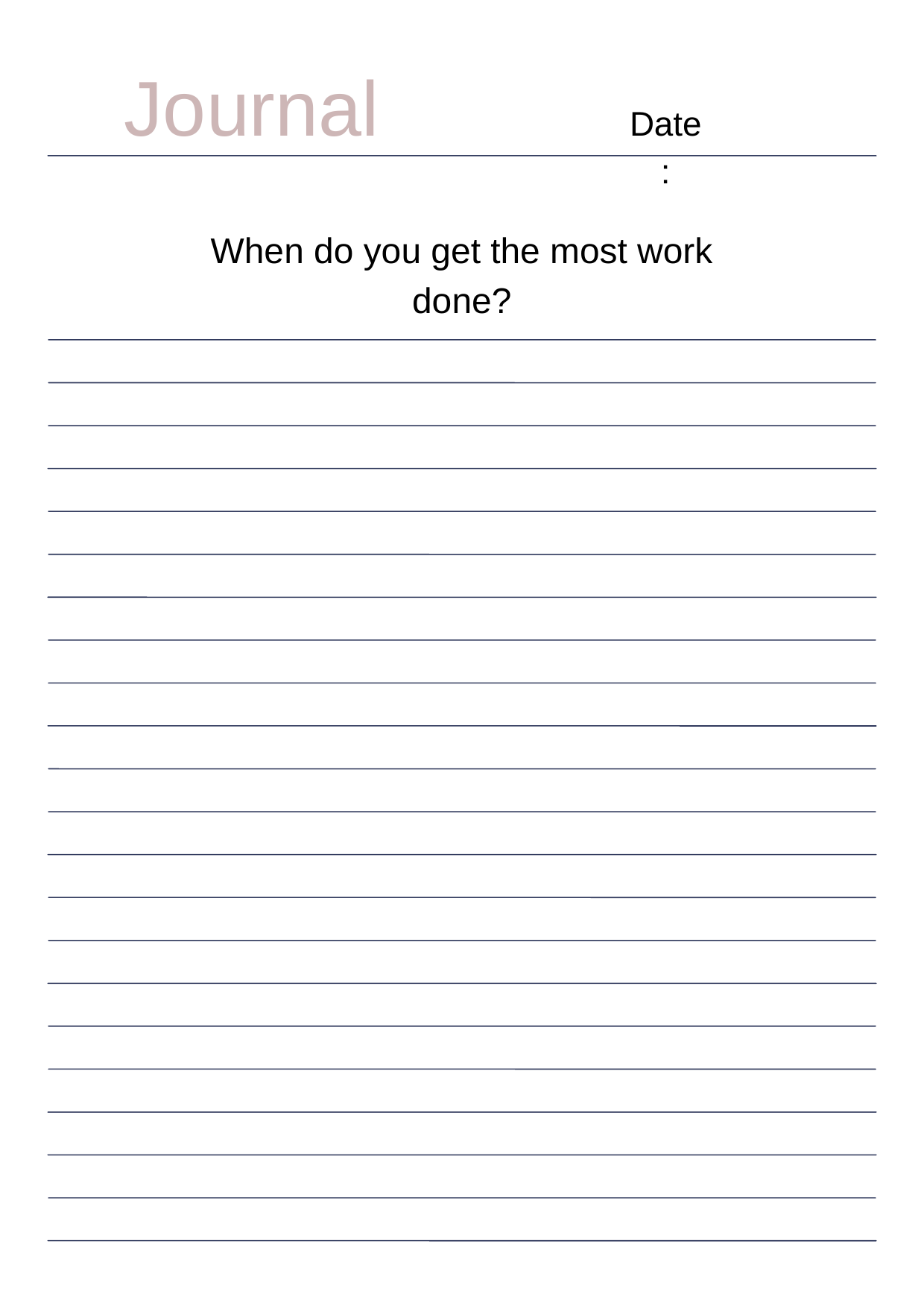

Journal
Date:

When do you get the most work done?